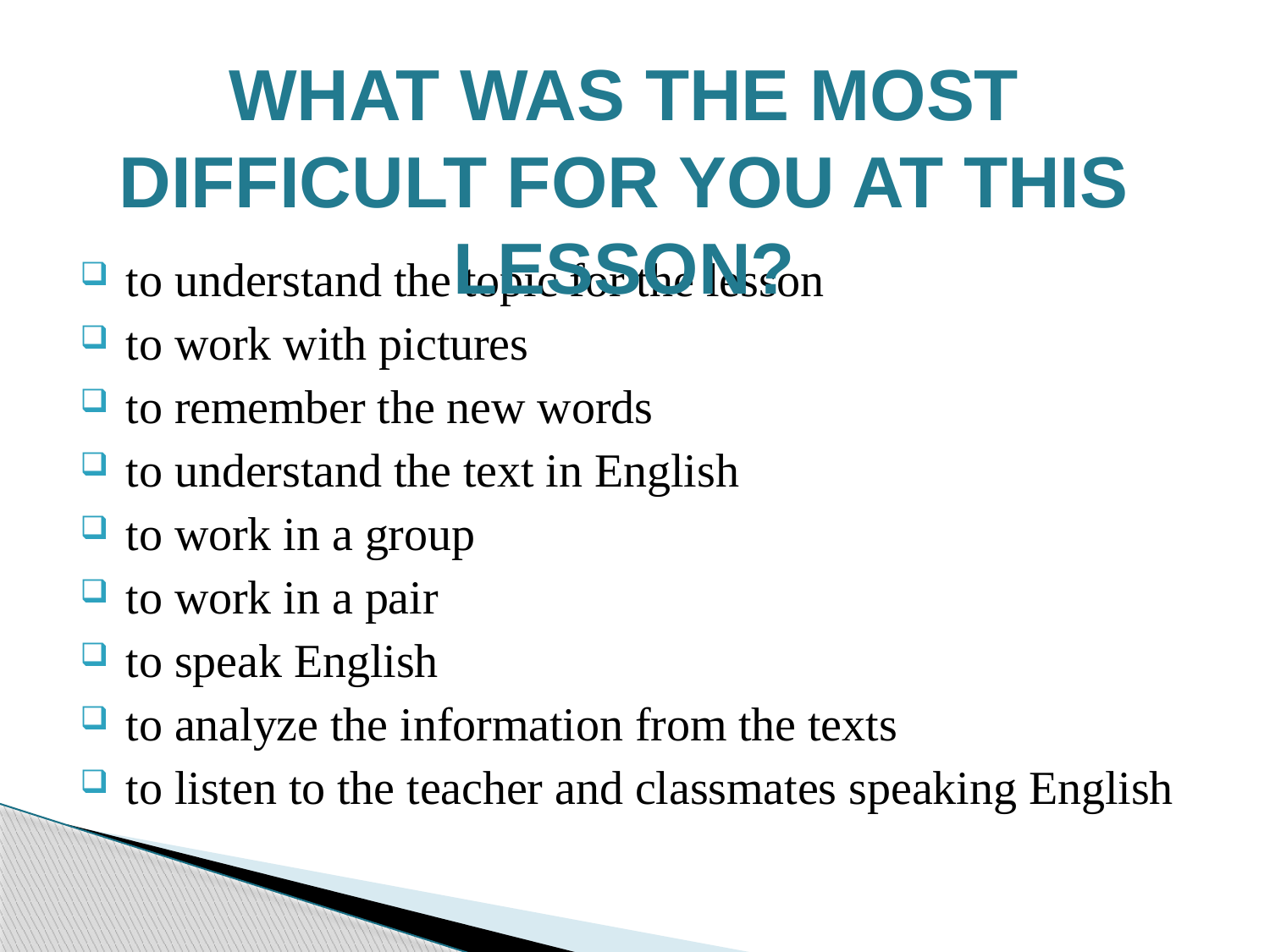

WHAT WAS THE MOST DIFFICULT FOR YOU AT THIS LESSON?
 to understand the topic for the lesson
 to work with pictures
 to remember the new words
 to understand the text in English
 to work in a group
 to work in a pair
 to speak English
 to analyze the information from the texts
 to listen to the teacher and classmates speaking English